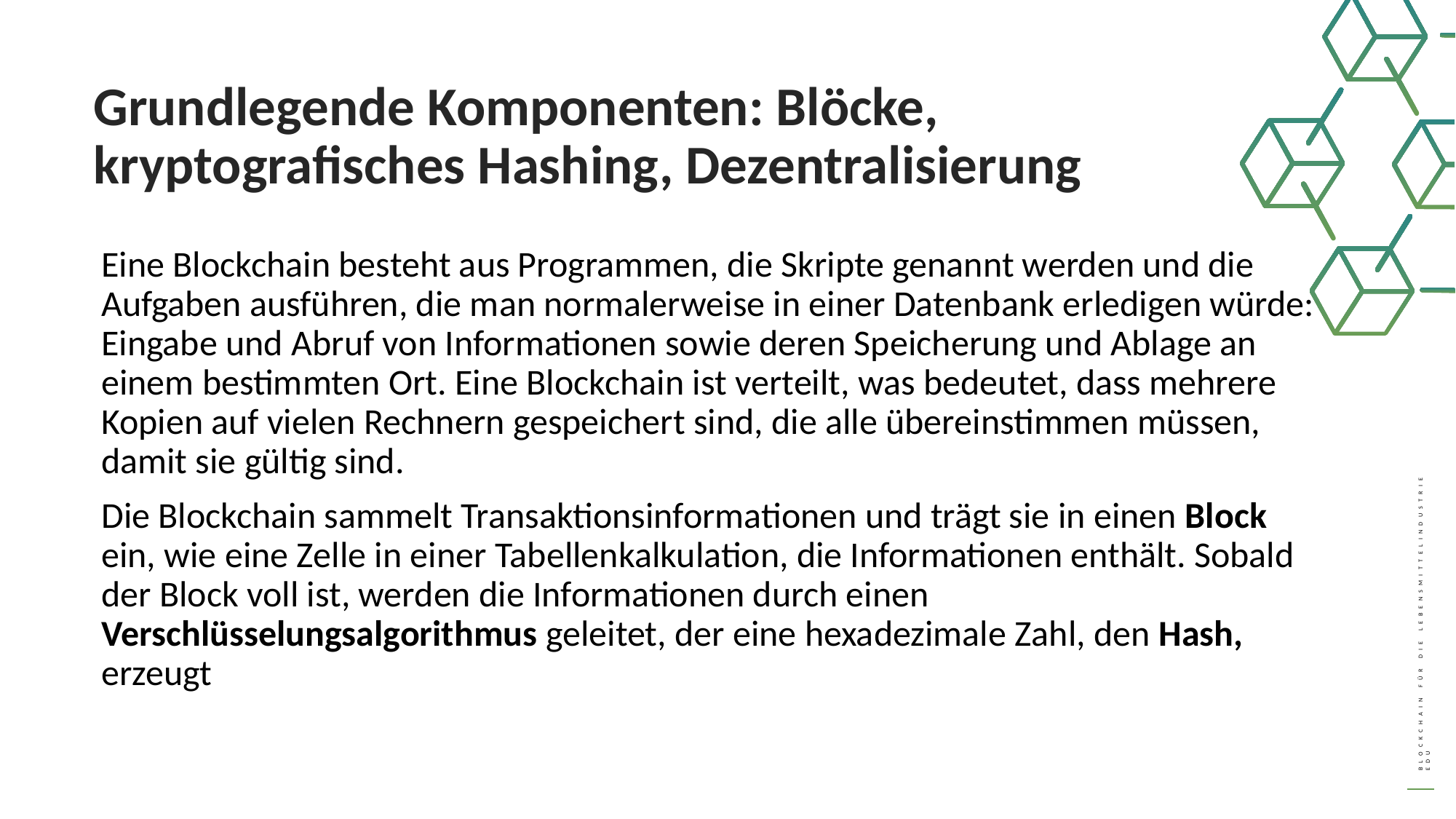

Grundlegende Komponenten: Blöcke, kryptografisches Hashing, Dezentralisierung
	Eine Blockchain besteht aus Programmen, die Skripte genannt werden und die Aufgaben ausführen, die man normalerweise in einer Datenbank erledigen würde: Eingabe und Abruf von Informationen sowie deren Speicherung und Ablage an einem bestimmten Ort. Eine Blockchain ist verteilt, was bedeutet, dass mehrere Kopien auf vielen Rechnern gespeichert sind, die alle übereinstimmen müssen, damit sie gültig sind.
	Die Blockchain sammelt Transaktionsinformationen und trägt sie in einen Block ein, wie eine Zelle in einer Tabellenkalkulation, die Informationen enthält. Sobald der Block voll ist, werden die Informationen durch einen Verschlüsselungsalgorithmus geleitet, der eine hexadezimale Zahl, den Hash, erzeugt